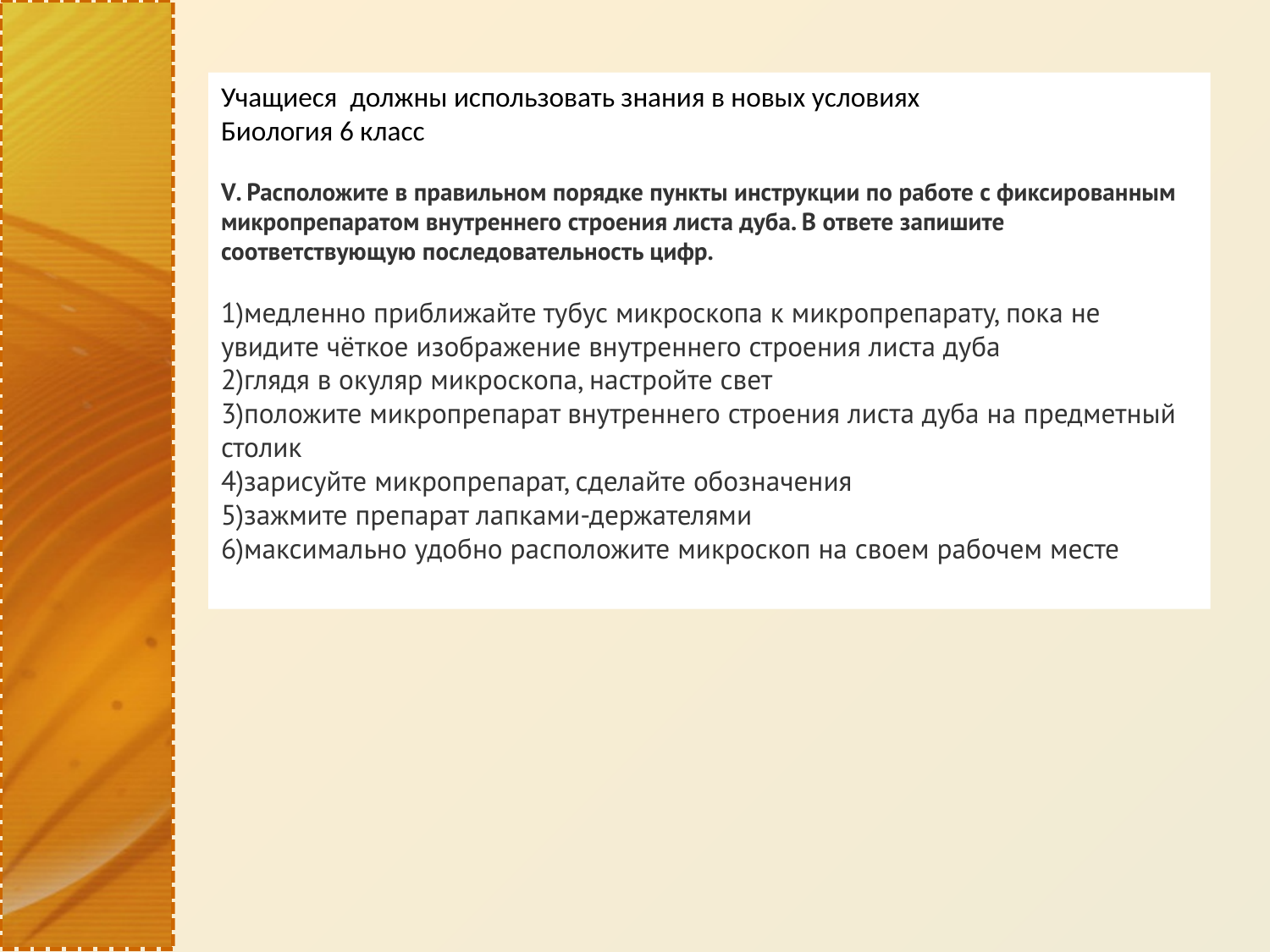

Учащиеся  должны использовать знания в новых условиях
Биология 6 класс

V. Расположите в правильном порядке пункты инструкции по работе с фиксированным микропрепаратом внутреннего строения листа дуба. В ответе запишите соответствующую последовательность цифр.

1)медленно приближайте тубус микроскопа к микропрепарату, пока не увидите чёткое изображение внутреннего строения листа дуба
2)глядя в окуляр микроскопа, настройте свет
3)положите микропрепарат внутреннего строения листа дуба на предметный столик
4)зарисуйте микропрепарат, сделайте обозначения
5)зажмите препарат лапками-держателями
6)максимально удобно расположите микроскоп на своем рабочем месте